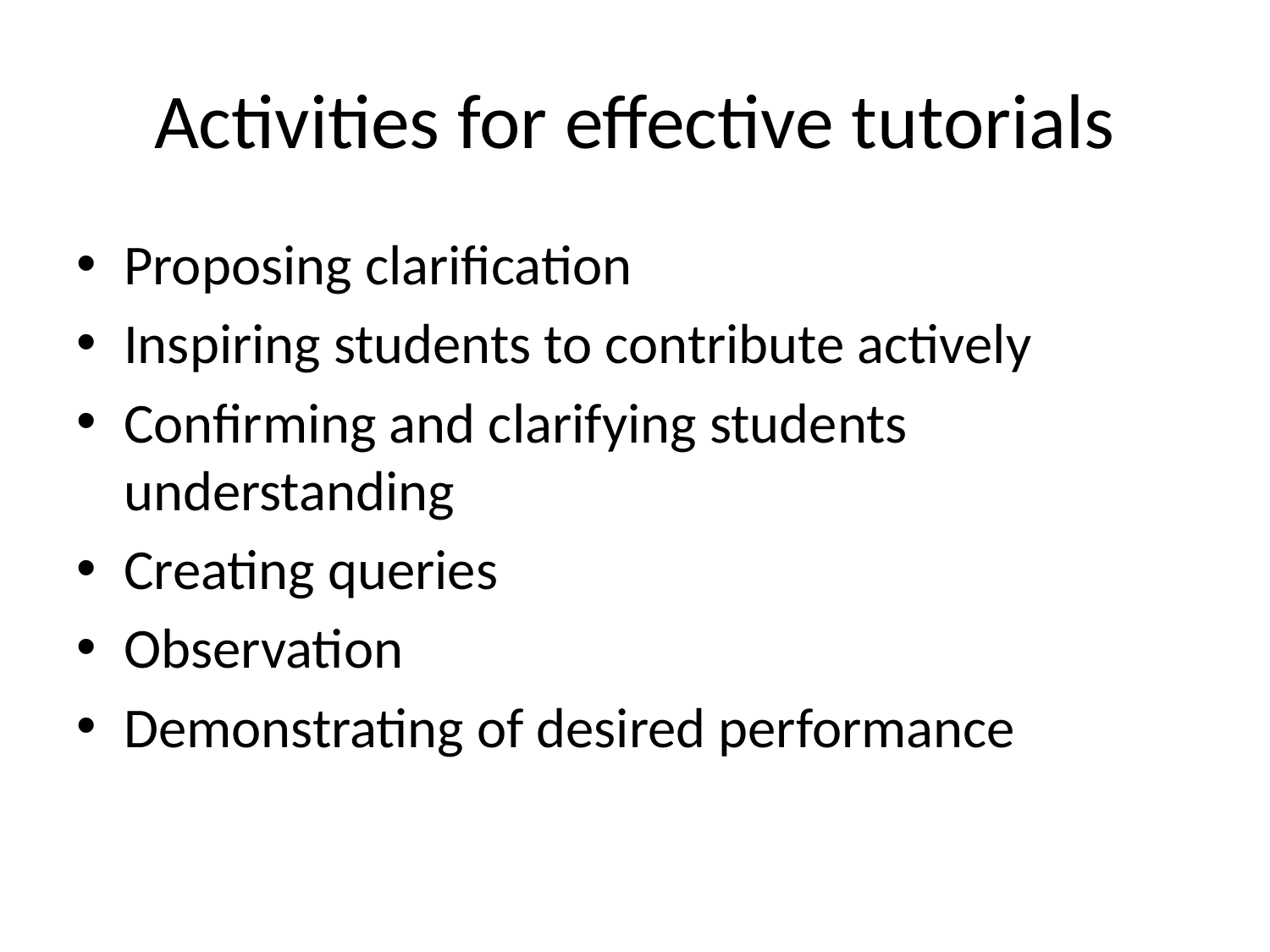

# Activities for effective tutorials
Proposing clarification
Inspiring students to contribute actively
Confirming and clarifying students understanding
Creating queries
Observation
Demonstrating of desired performance